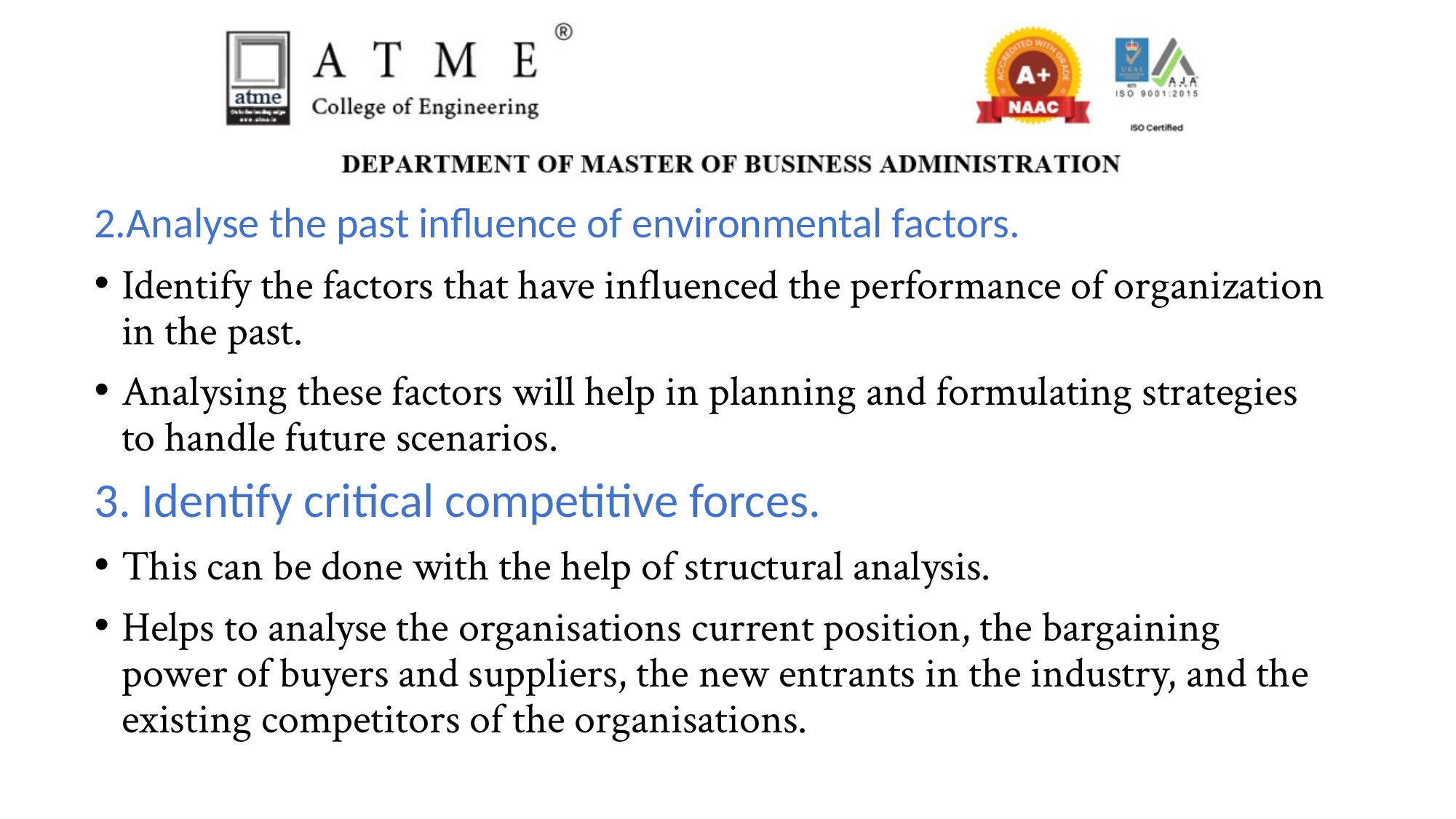

2.Analyse the past influence of environmental factors.
Identify the factors that have influenced the performance of organization in the past.
Analysing these factors will help in planning and formulating strategies to handle future scenarios.
3. Identify critical competitive forces.
This can be done with the help of structural analysis.
Helps to analyse the organisations current position, the bargaining power of buyers and suppliers, the new entrants in the industry, and the existing competitors of the organisations.